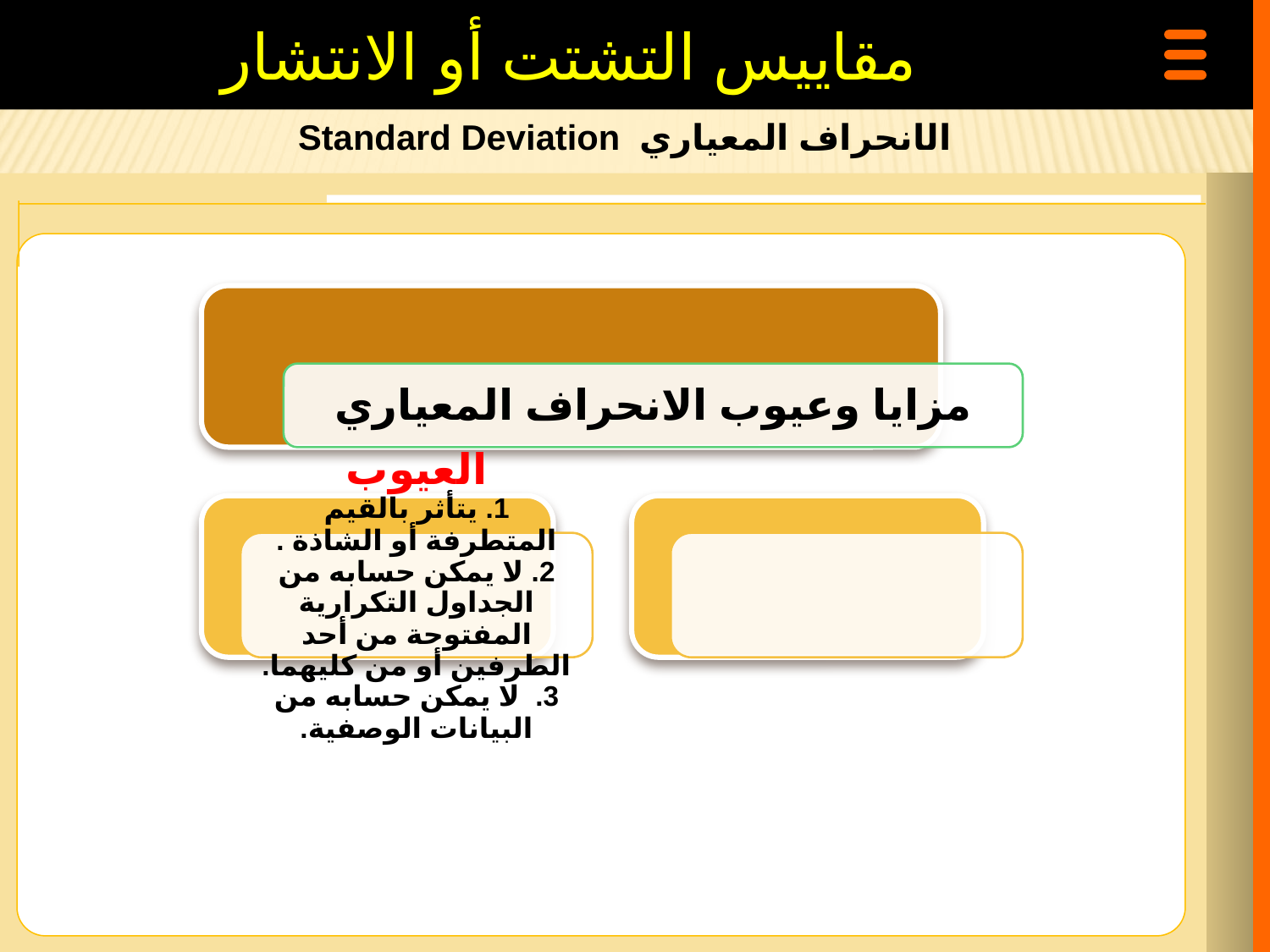

مقاييس التشتت أو الانتشار

الانحراف المعياري  Standard Deviation

العيوب